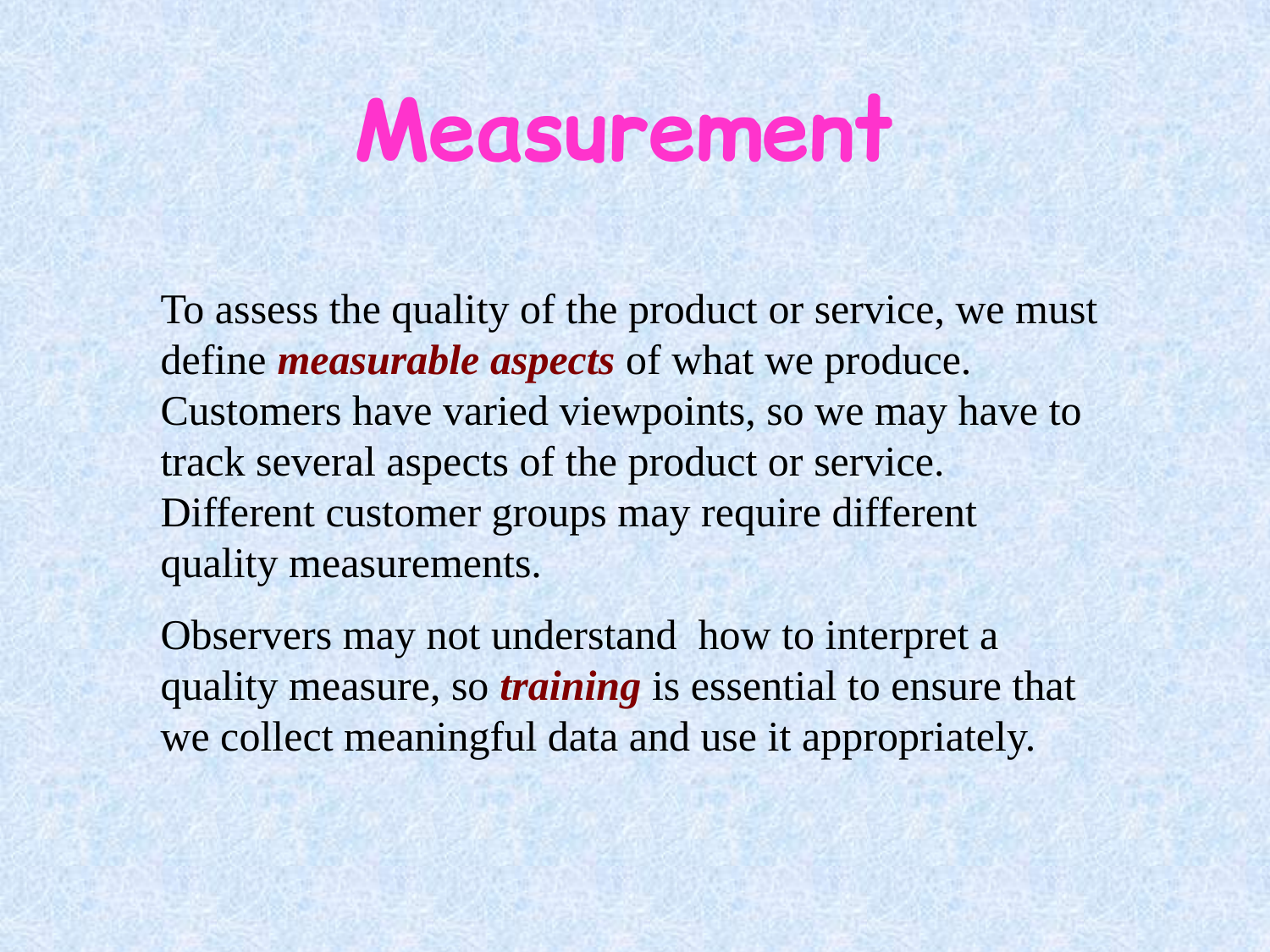

# Measurement
To assess the quality of the product or service, we must define measurable aspects of what we produce.  Customers have varied viewpoints, so we may have to track several aspects of the product or service.  Different customer groups may require different  quality measurements.
Observers may not understand  how to interpret a quality measure, so training is essential to ensure that we collect meaningful data and use it appropriately.